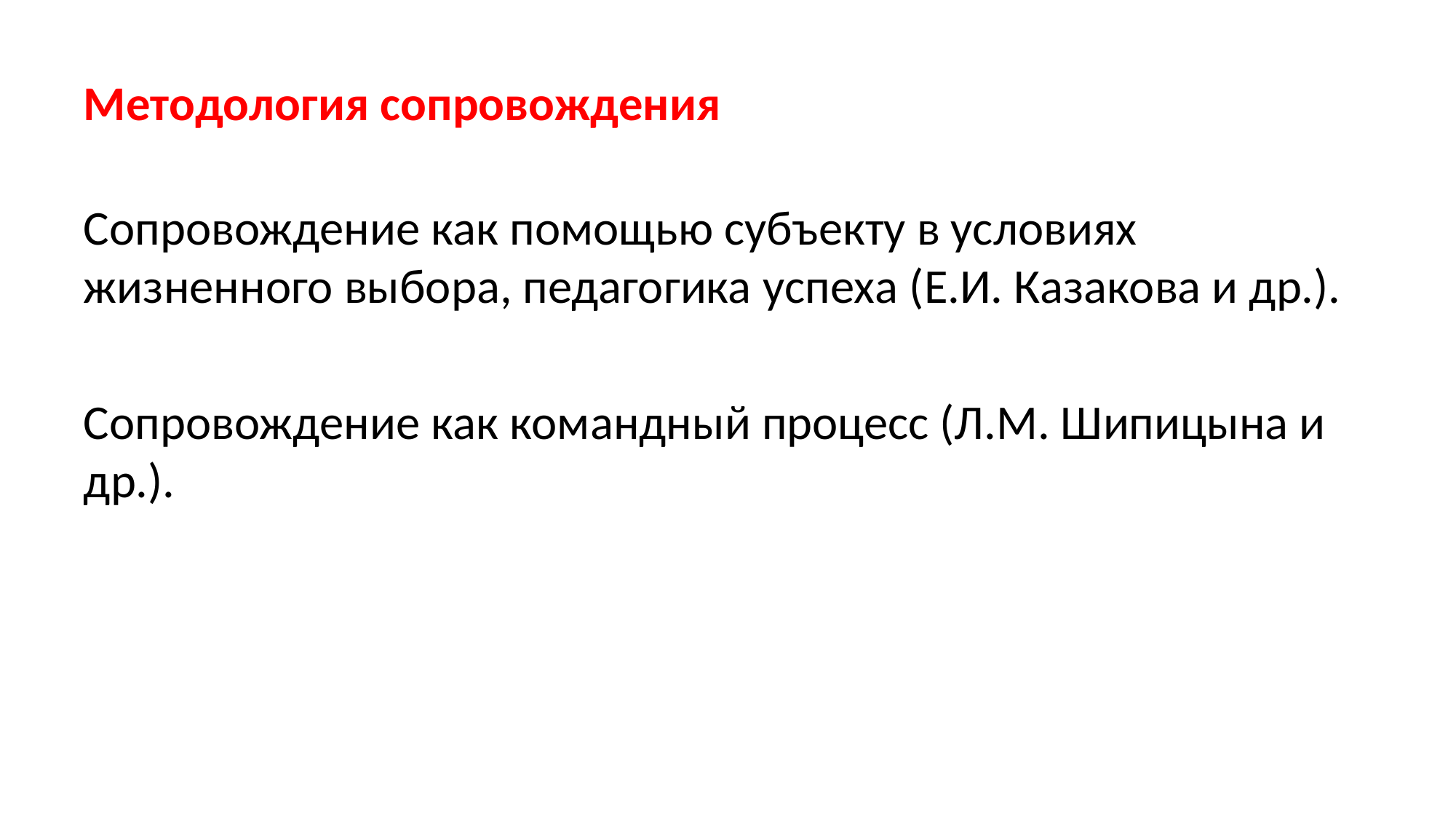

# Методология сопровождения
Сопровождение как помощью субъекту в условиях жизненного выбора, педагогика успеха (Е.И. Казакова и др.).

Сопровождение как командный процесс (Л.М. Шипицына и др.).